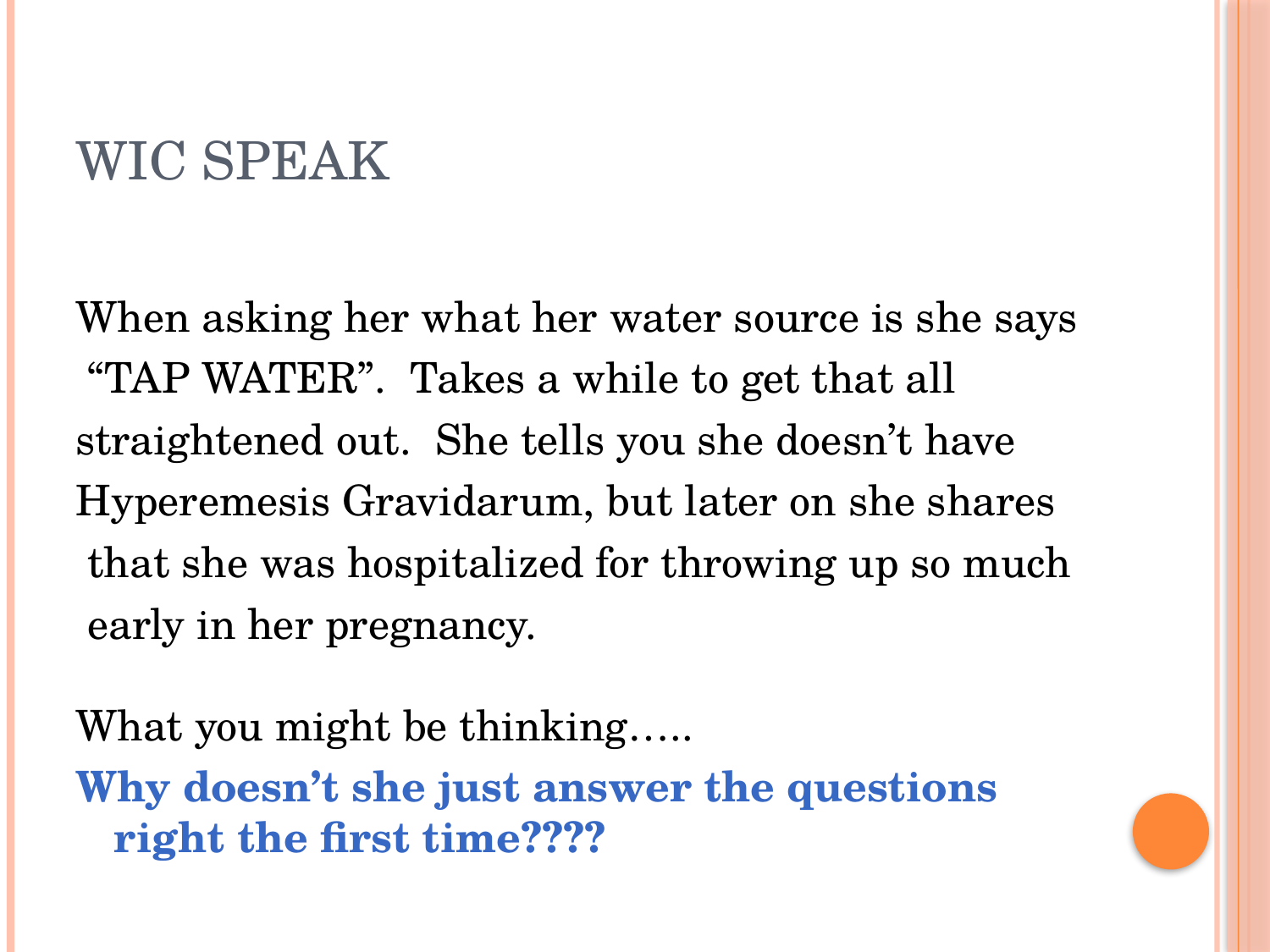

# WIC SPEAK

When asking her what her water source is she says
 “TAP WATER”.  Takes a while to get that all
straightened out.  She tells you she doesn’t have
Hyperemesis Gravidarum, but later on she shares
 that she was hospitalized for throwing up so much
 early in her pregnancy.

What you might be thinking…..
Why doesn’t she just answer the questions right the first time????